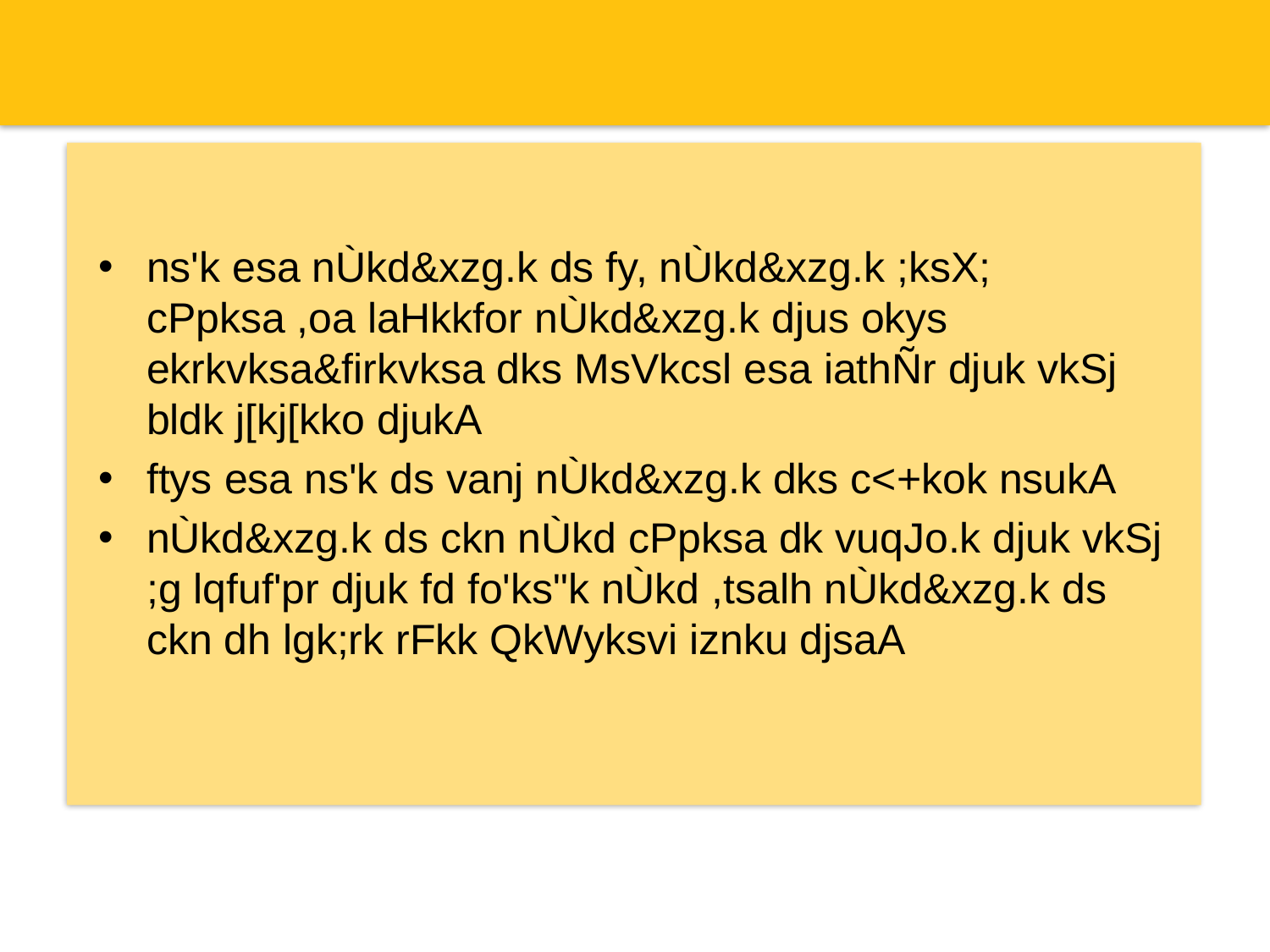

ns'k esa nÙkd&xzg.k ds fy, nÙkd&xzg.k ;ksX; cPpksa ,oa laHkkfor nÙkd&xzg.k djus okys ekrkvksa&firkvksa dks MsVkcsl esa iathÑr djuk vkSj bldk j[kj[kko djukA
ftys esa ns'k ds vanj nÙkd&xzg.k dks c<+kok nsukA
nÙkd&xzg.k ds ckn nÙkd cPpksa dk vuqJo.k djuk vkSj ;g lqfuf'pr djuk fd fo'ks"k nÙkd ,tsalh nÙkd&xzg.k ds ckn dh lgk;rk rFkk QkWyksvi iznku djsaA